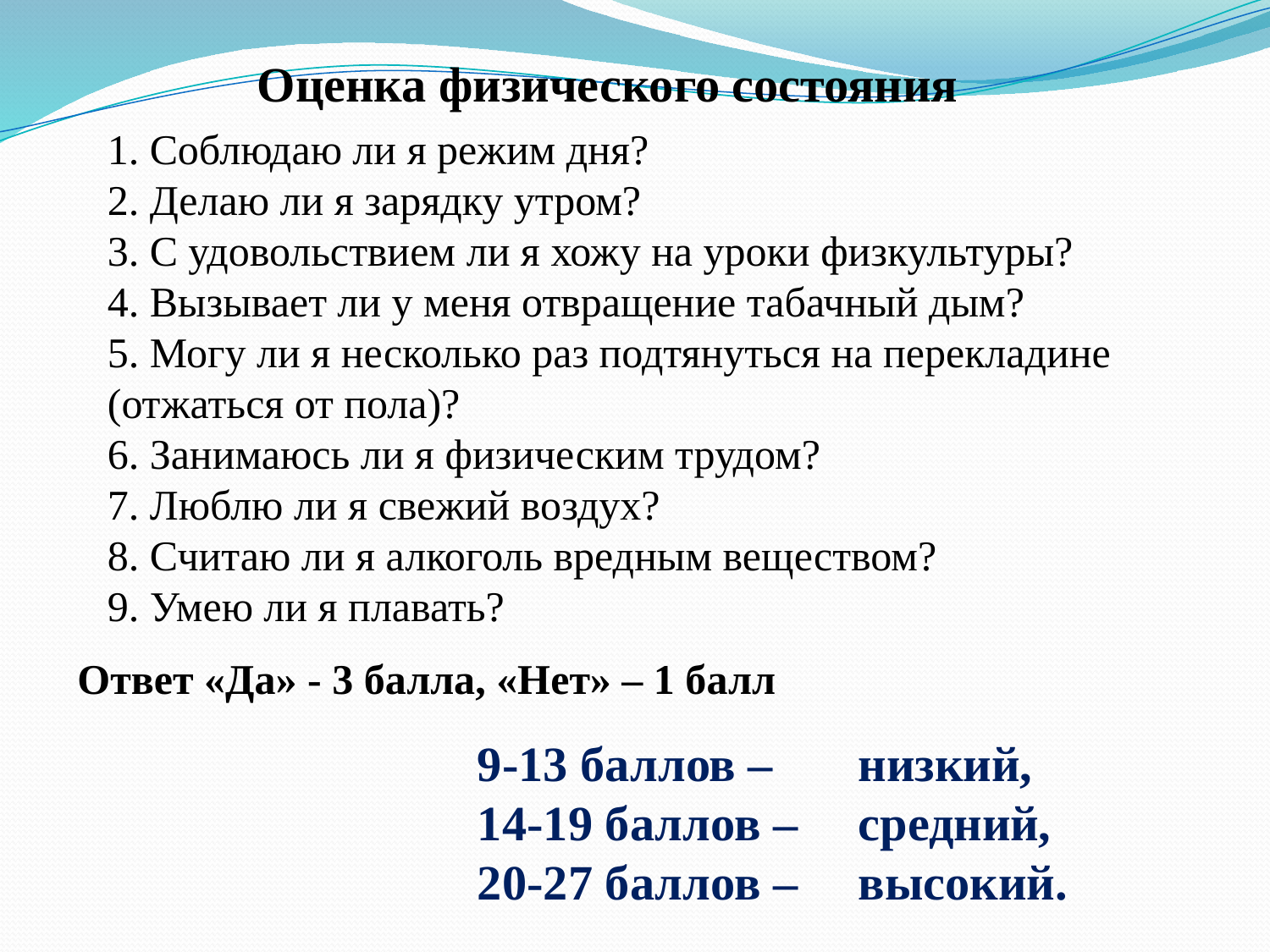

Оценка физического состояния
1. Соблюдаю ли я режим дня?
2. Делаю ли я зарядку утром?
3. С удовольствием ли я хожу на уроки физкультуры?
4. Вызывает ли у меня отвращение табачный дым?
5. Могу ли я несколько раз подтянуться на перекладине (отжаться от пола)?
6. Занимаюсь ли я физическим трудом?
7. Люблю ли я свежий воздух?
8. Считаю ли я алкоголь вредным веществом?
9. Умею ли я плавать?
Ответ «Да» - 3 балла, «Нет» – 1 балл
9-13 баллов – 	низкий,
14-19 баллов – 	средний,
20-27 баллов – 	высокий.